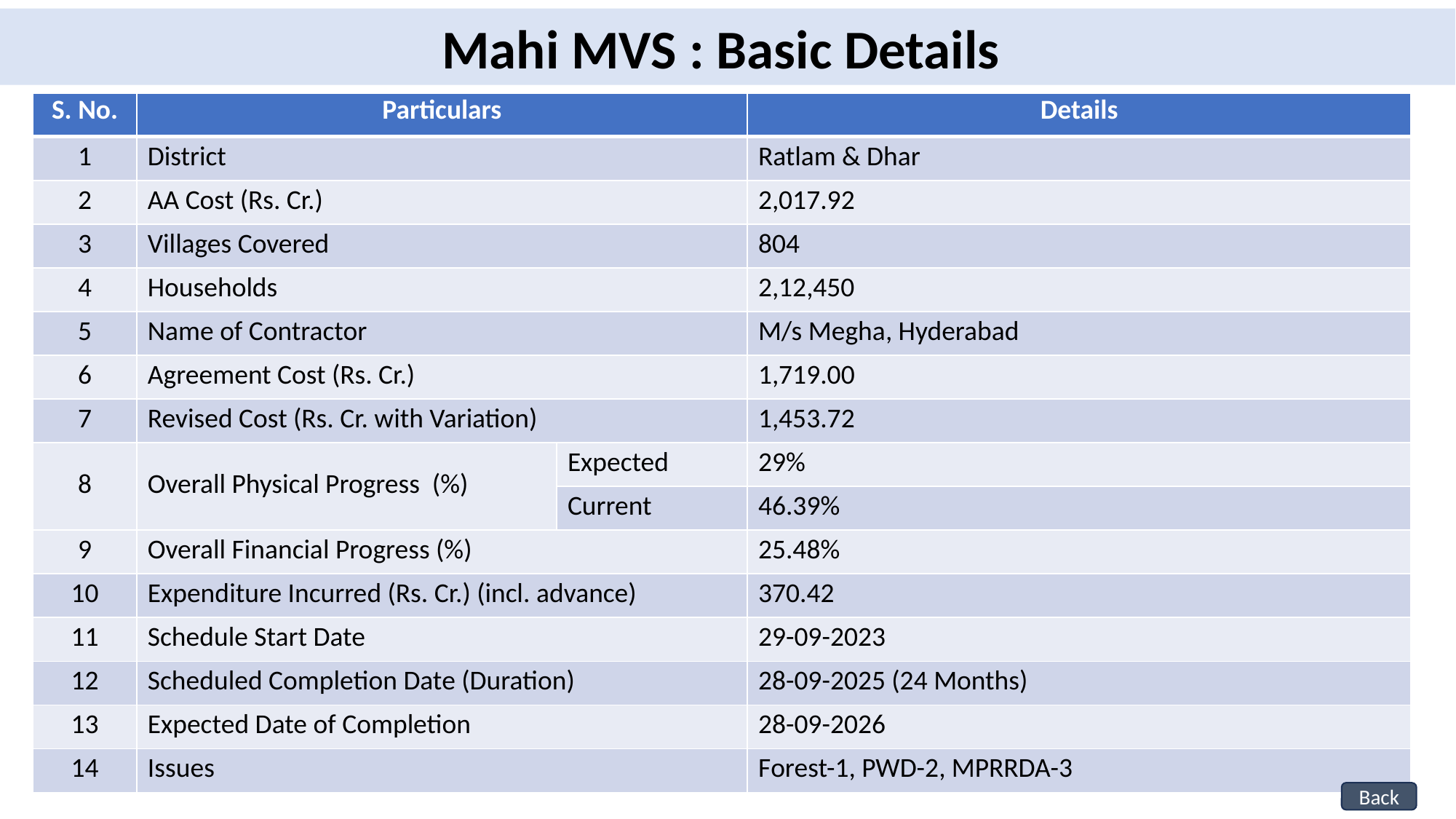

Mahi MVS : Basic Details
| S. No. | Particulars |  | Details |
| --- | --- | --- | --- |
| 1 | District |  | Ratlam & Dhar |
| 2 | AA Cost (Rs. Cr.) |  | 2,017.92 |
| 3 | Villages Covered |  | 804 |
| 4 | Households |  | 2,12,450 |
| 5 | Name of Contractor |  | M/s Megha, Hyderabad |
| 6 | Agreement Cost (Rs. Cr.) |  | 1,719.00 |
| 7 | Revised Cost (Rs. Cr. with Variation) |  | 1,453.72 |
| 8 | Overall Physical Progress (%) | Expected | 29% |
|  |  | Current | 46.39% |
| 9 | Overall Financial Progress (%) |  | 25.48% |
| 10 | Expenditure Incurred (Rs. Cr.) (incl. advance) |  | 370.42 |
| 11 | Schedule Start Date |  | 29-09-2023 |
| 12 | Scheduled Completion Date (Duration) |  | 28-09-2025 (24 Months) |
| 13 | Expected Date of Completion |  | 28-09-2026 |
| 14 | Issues |  | Forest-1, PWD-2, MPRRDA-3 |
45
Back